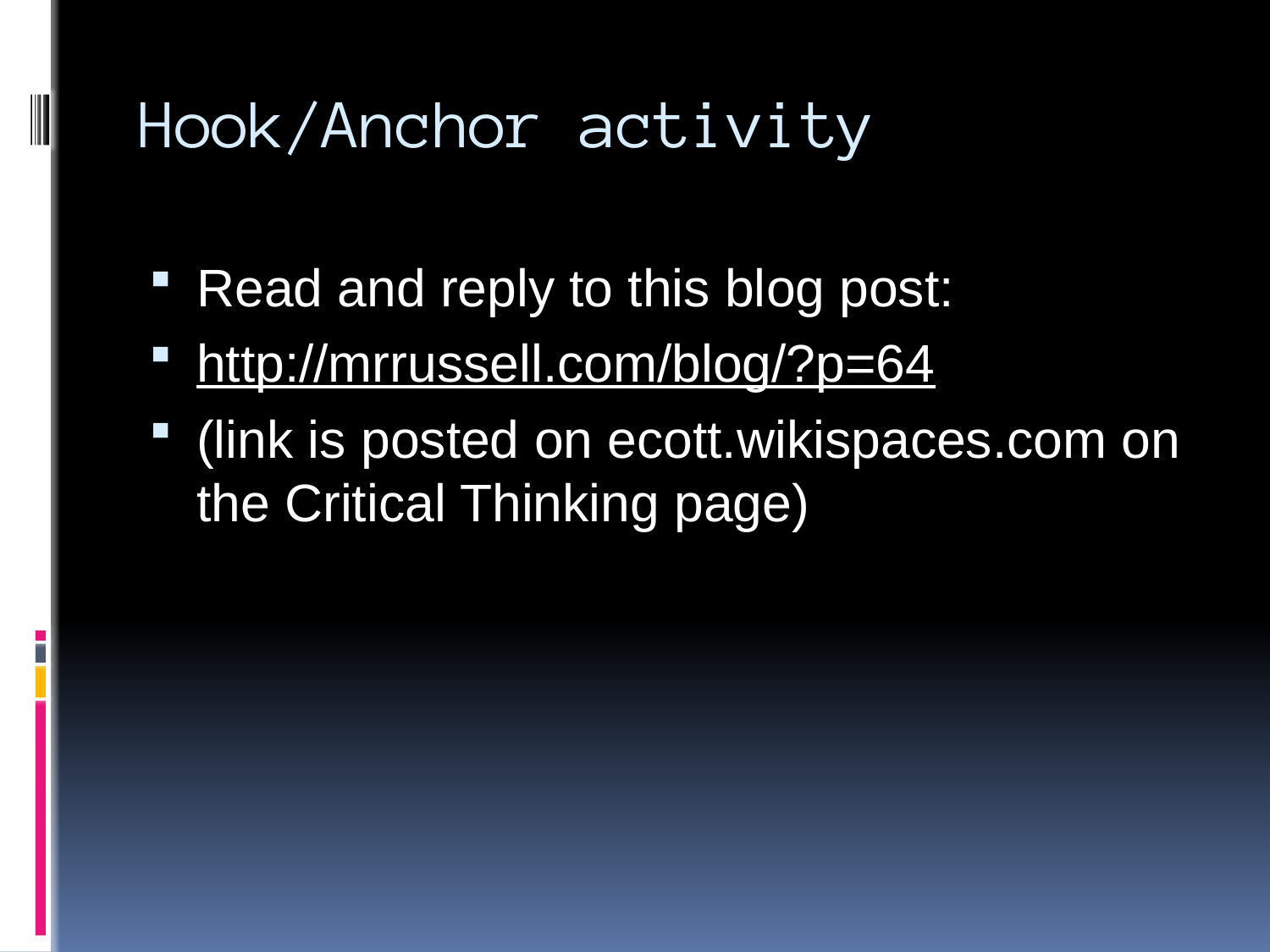

# Hook/Anchor activity
Read and reply to this blog post:
http://mrrussell.com/blog/?p=64
(link is posted on ecott.wikispaces.com on the Critical Thinking page)